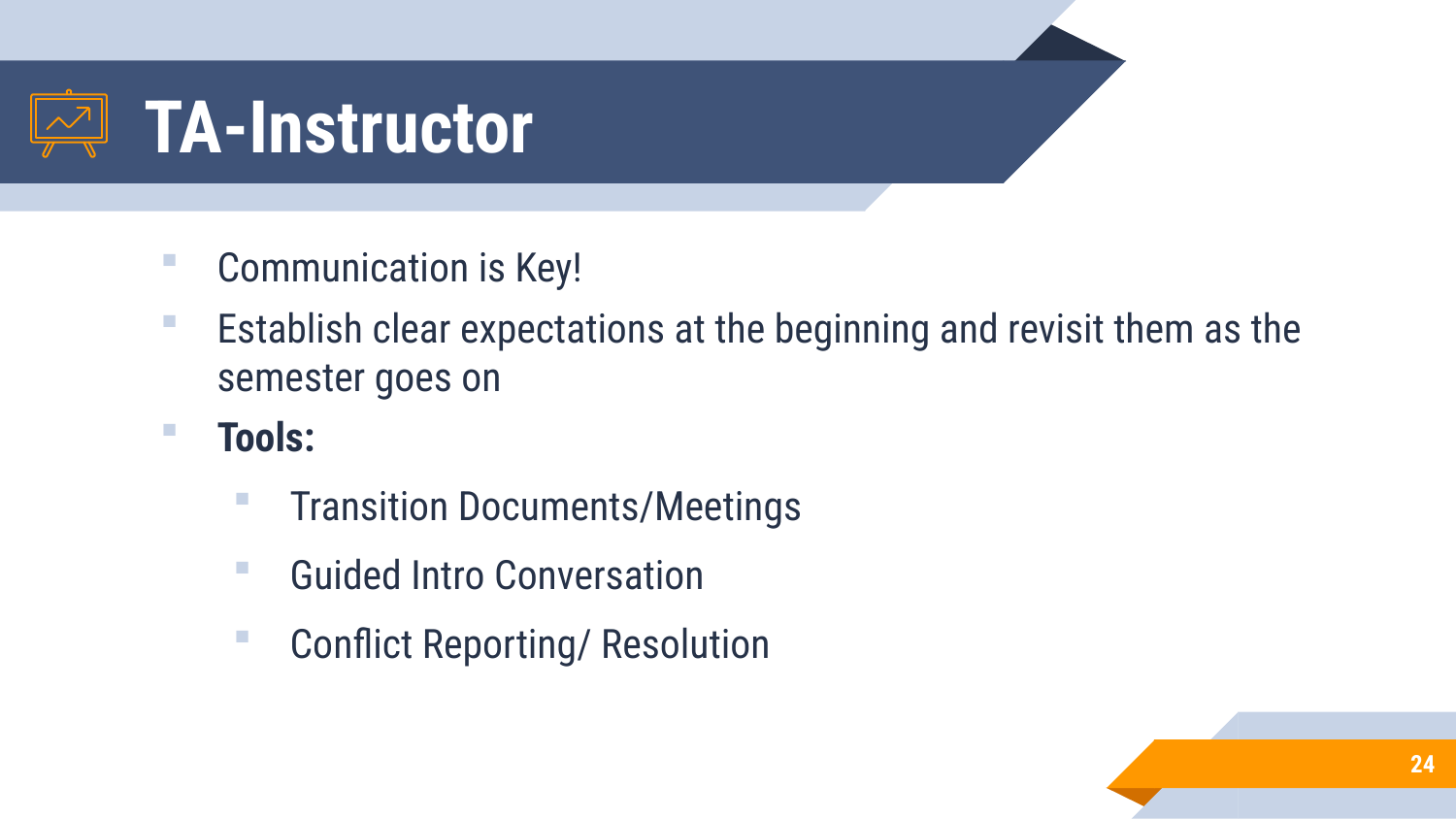

# TA-Instructor

Communication is Key!
Establish clear expectations at the beginning and revisit them as the semester goes on
Tools:
Transition Documents/Meetings
Guided Intro Conversation
Conflict Reporting/ Resolution

24